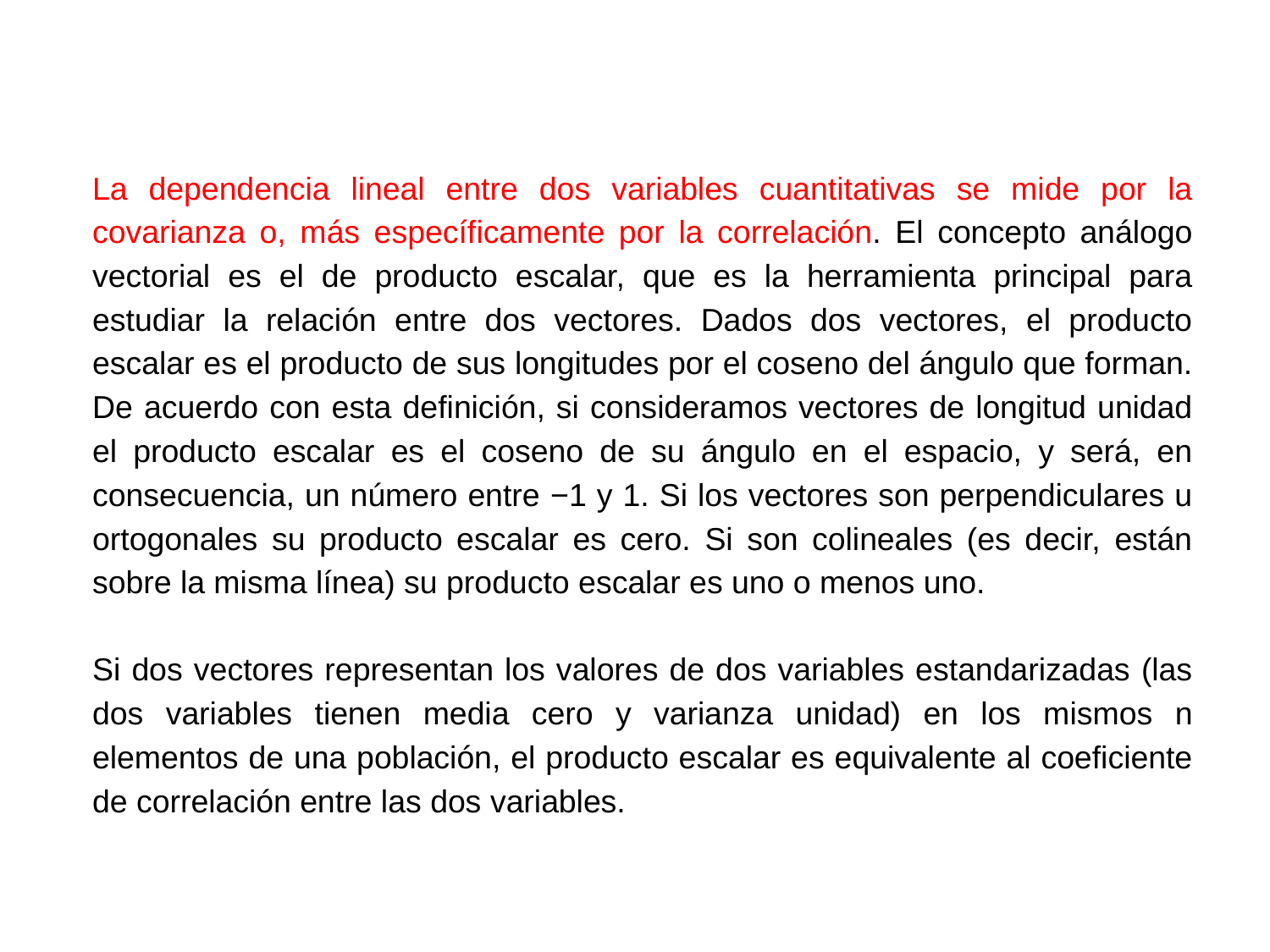

La dependencia lineal entre dos variables cuantitativas se mide por la covarianza o, más específicamente por la correlación. El concepto análogo vectorial es el de producto escalar, que es la herramienta principal para estudiar la relación entre dos vectores. Dados dos vectores, el producto escalar es el producto de sus longitudes por el coseno del ángulo que forman. De acuerdo con esta definición, si consideramos vectores de longitud unidad el producto escalar es el coseno de su ángulo en el espacio, y será, en consecuencia, un número entre −1 y 1. Si los vectores son perpendiculares u ortogonales su producto escalar es cero. Si son colineales (es decir, están sobre la misma línea) su producto escalar es uno o menos uno.

Si dos vectores representan los valores de dos variables estandarizadas (las dos variables tienen media cero y varianza unidad) en los mismos n elementos de una población, el producto escalar es equivalente al coeficiente de correlación entre las dos variables.